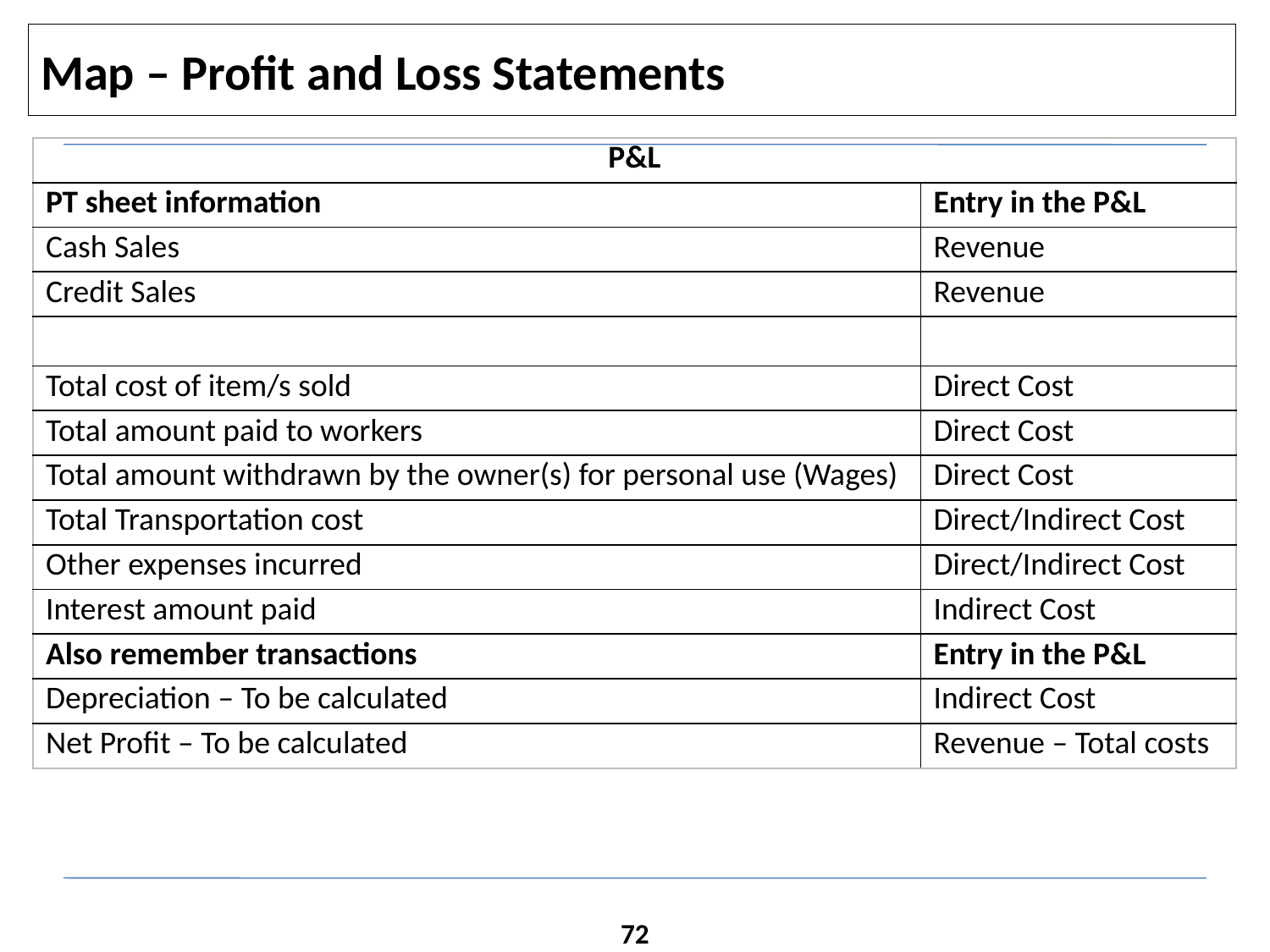

# Map – Profit and Loss Statements
| P&L |  |
| --- | --- |
| PT sheet information | Entry in the P&L |
| Cash Sales | Revenue |
| Credit Sales | Revenue |
|  |  |
| Total cost of item/s sold | Direct Cost |
| Total amount paid to workers | Direct Cost |
| Total amount withdrawn by the owner(s) for personal use (Wages) | Direct Cost |
| Total Transportation cost | Direct/Indirect Cost |
| Other expenses incurred | Direct/Indirect Cost |
| Interest amount paid | Indirect Cost |
| Also remember transactions | Entry in the P&L |
| Depreciation – To be calculated | Indirect Cost |
| Net Profit – To be calculated | Revenue – Total costs |
72